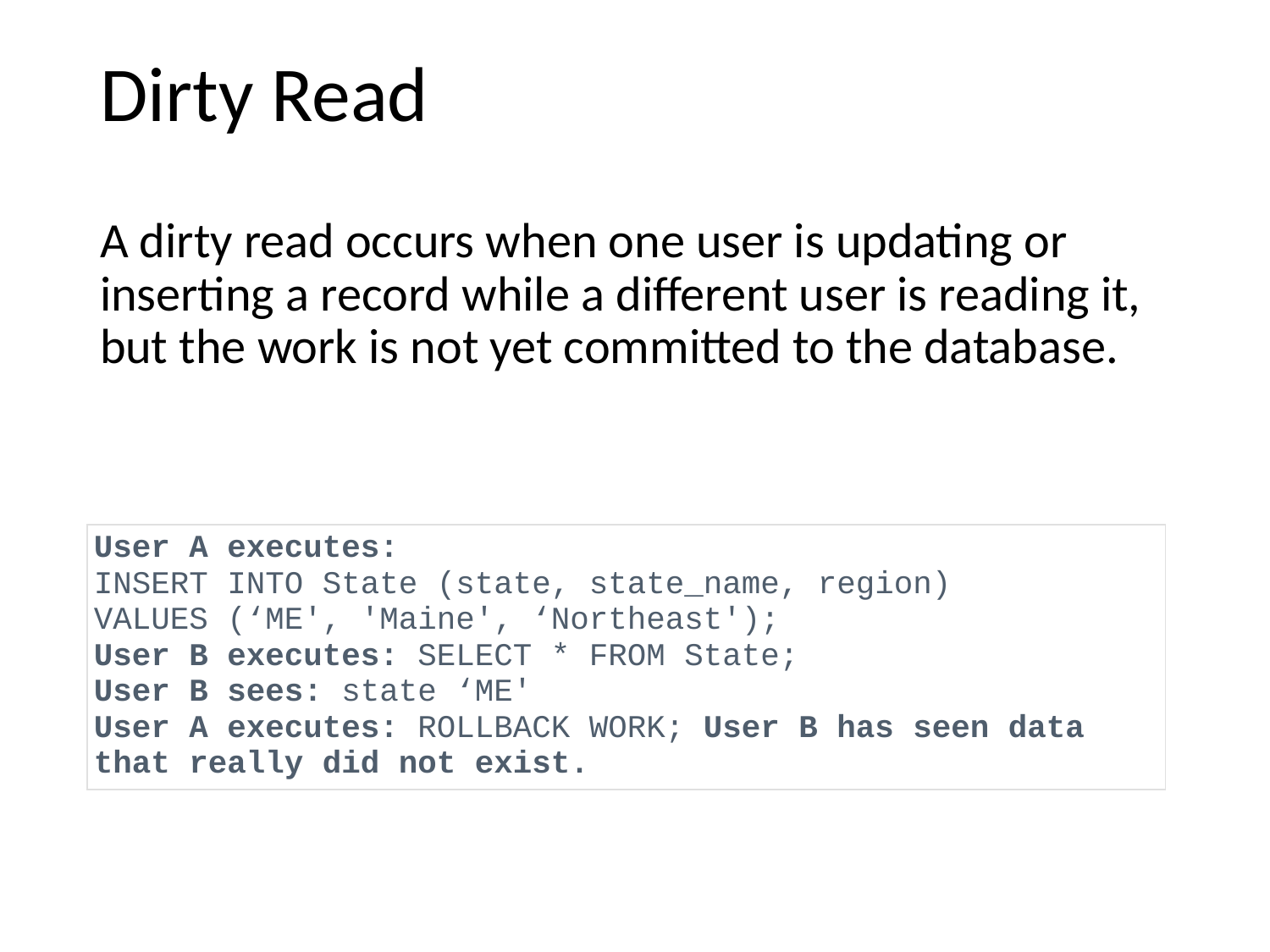

# Dirty Read
A dirty read occurs when one user is updating or inserting a record while a different user is reading it, but the work is not yet committed to the database.

| User A executes: INSERT INTO State (state, state\_name, region) VALUES (‘ME', 'Maine', ‘Northeast'); User B executes: SELECT \* FROM State; User B sees: state ‘ME' User A executes: ROLLBACK WORK; User B has seen data that really did not exist. |
| --- |